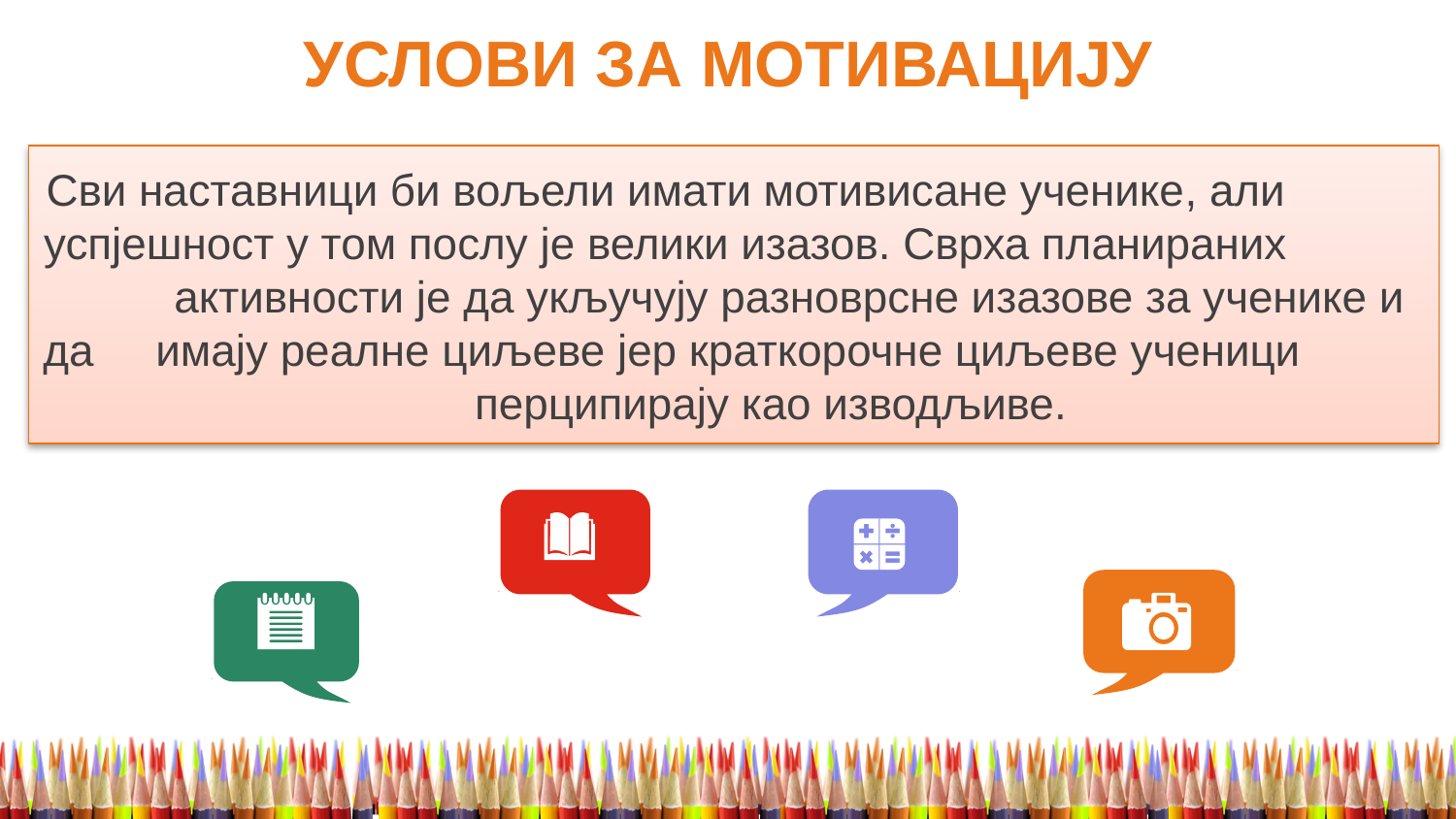

УСЛОВИ ЗА МОТИВАЦИЈУ
Сви наставници би вољели имати мотивисане ученике, али            успјешност у том послу је велики изазов. Сврха планираних                     активности је да укључују разноврсне изазове за ученике и да     имају реалне циљеве јер краткорочне циљеве ученици                 перципирају као изводљиве.